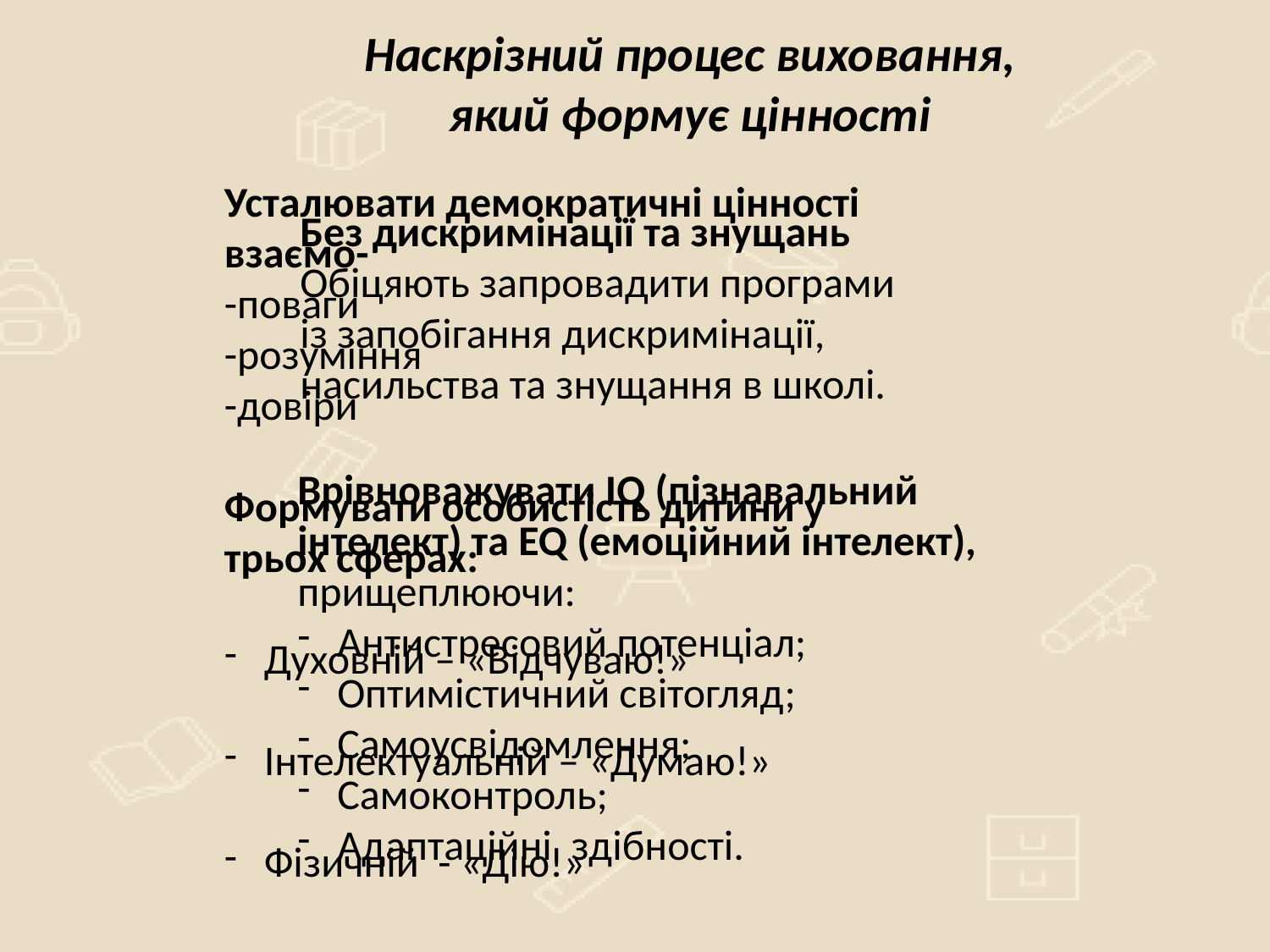

Наскрізний процес виховання,
який формує цінності
Усталювати демократичні цінності взаємо-
-поваги
-розуміння
-довіри

Формувати особистість дитини у трьох сферах:

Духовній – «Відчуваю!»

Інтелектуальній – «Думаю!»

Фізичній  - «Дію!»
Без дискримінації та знущань
Обіцяють запровадити програми із запобігання дискримінації, насильства та знущання в школі.
Врівноважувати IQ (пізнавальний інтелект) та EQ (емоційний інтелект), прищеплюючи:
Антистресовий потенціал;
Оптимістичний світогляд;
Самоусвідомлення;
Самоконтроль;
Адаптаційні  здібності.